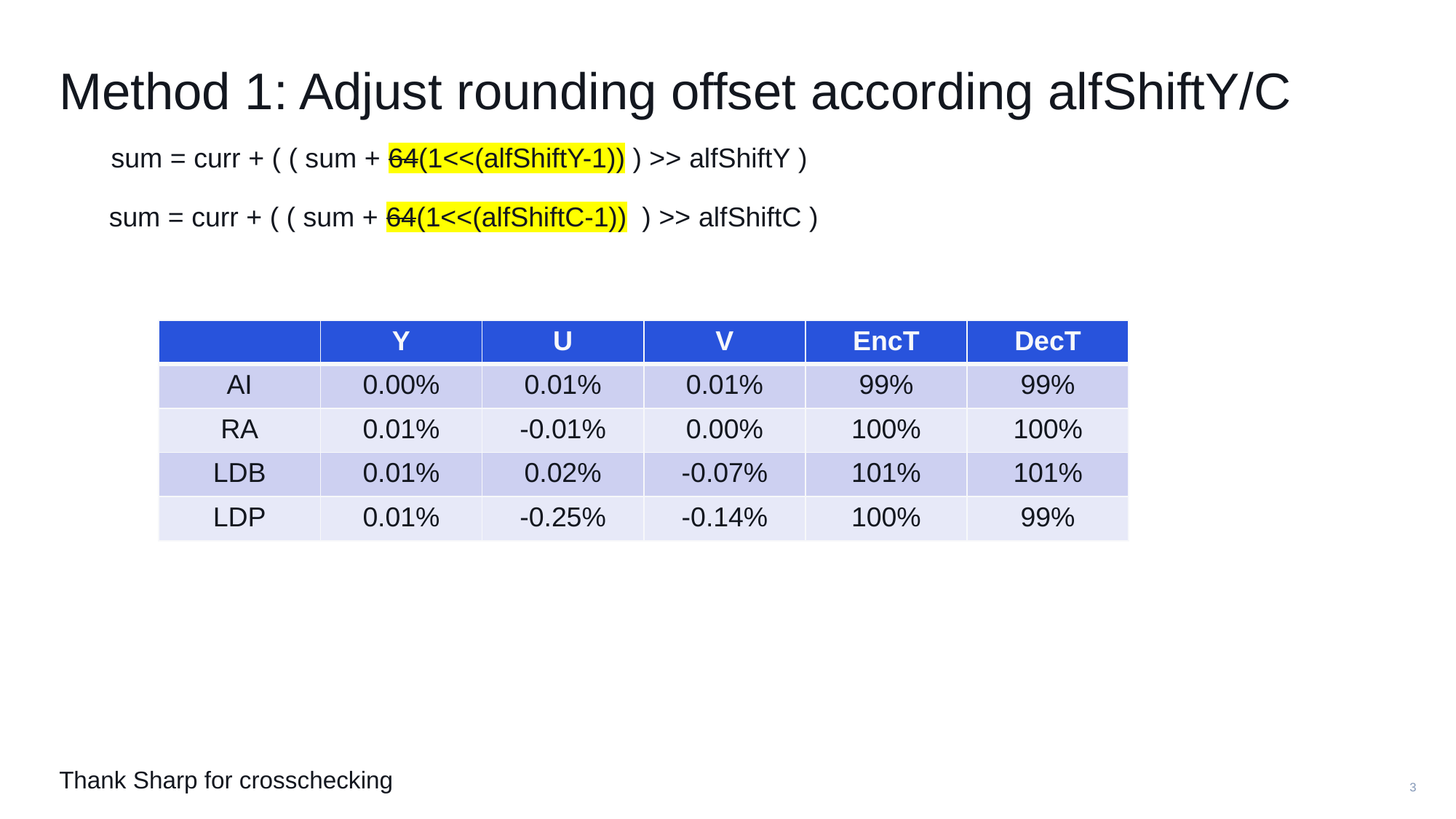

# Method 1: Adjust rounding offset according alfShiftY/C
sum = curr + ( ( sum + 64(1<<(alfShiftY-1)) ) >> alfShiftY )
sum = curr + ( ( sum + 64(1<<(alfShiftC-1))  ) >> alfShiftC )
|  | Y | U | V | EncT | DecT |
| --- | --- | --- | --- | --- | --- |
| AI | 0.00% | 0.01% | 0.01% | 99% | 99% |
| RA | 0.01% | -0.01% | 0.00% | 100% | 100% |
| LDB | 0.01% | 0.02% | -0.07% | 101% | 101% |
| LDP | 0.01% | -0.25% | -0.14% | 100% | 99% |
Thank Sharp for crosschecking